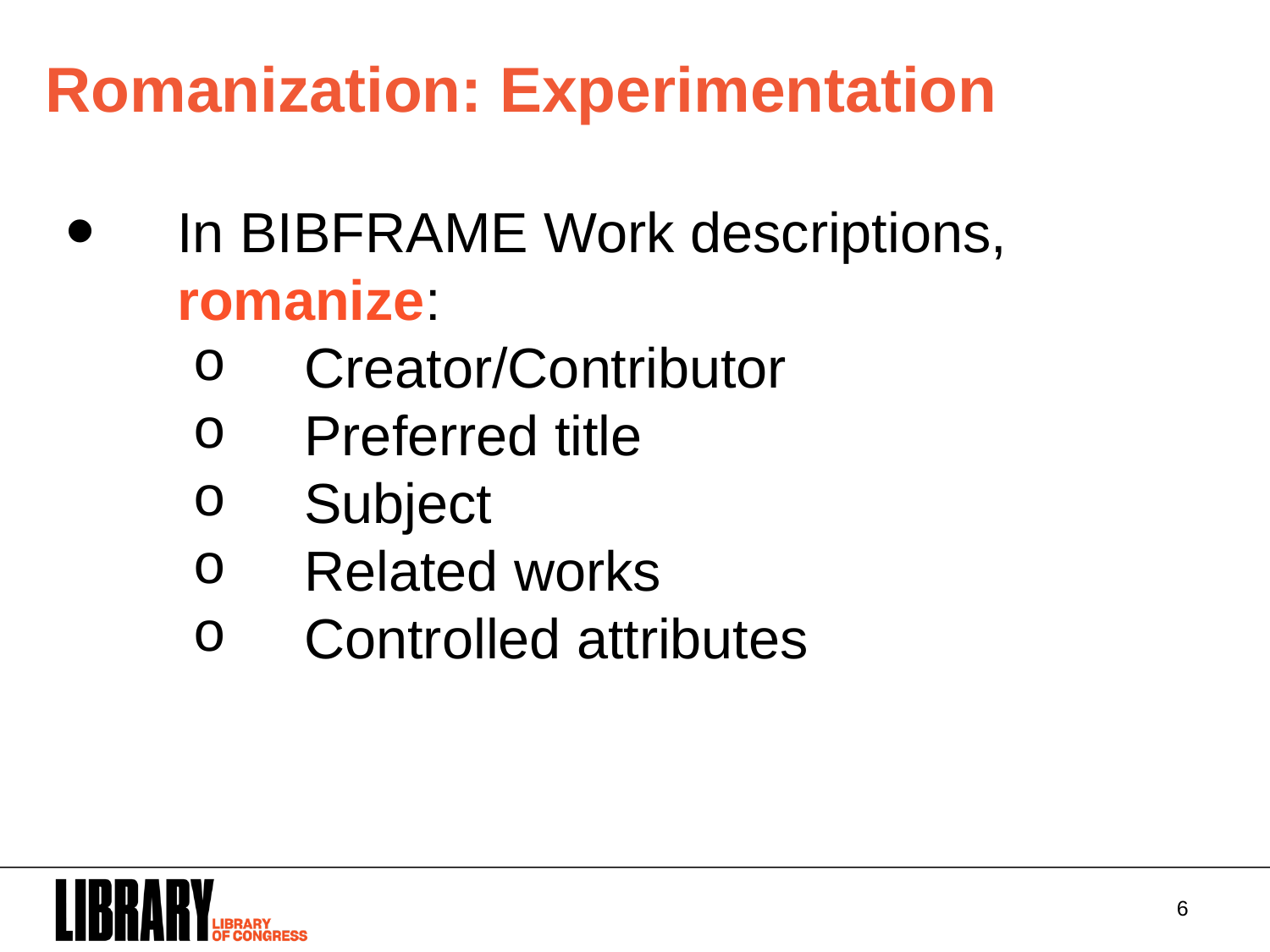

Romanization: Experimentation
In BIBFRAME Work descriptions, romanize:
Creator/Contributor
Preferred title
Subject
Related works
Controlled attributes